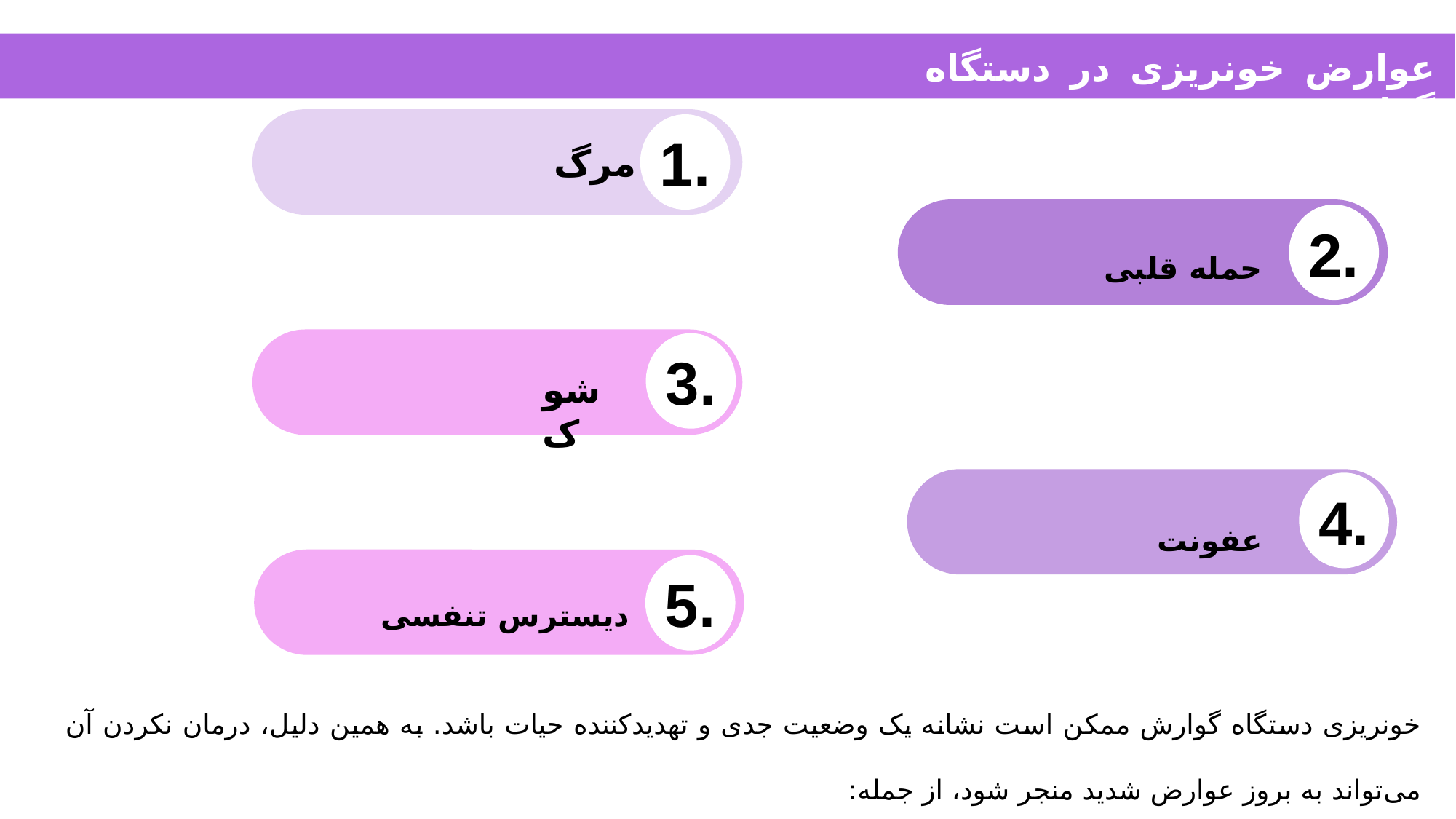

عوارض خونریزی در دستگاه گوارش

1.
مرگ

2.
حمله قلبی

3.
شوک

4.
عفونت

دیسترس تنفسی
5.
خونریزی دستگاه گوارش ممکن است نشانه یک وضعیت جدی و تهدید‌کننده حیات باشد. به همین دلیل، درمان نکردن آن می‌تواند به بروز عوارض شدید منجر شود، از جمله: